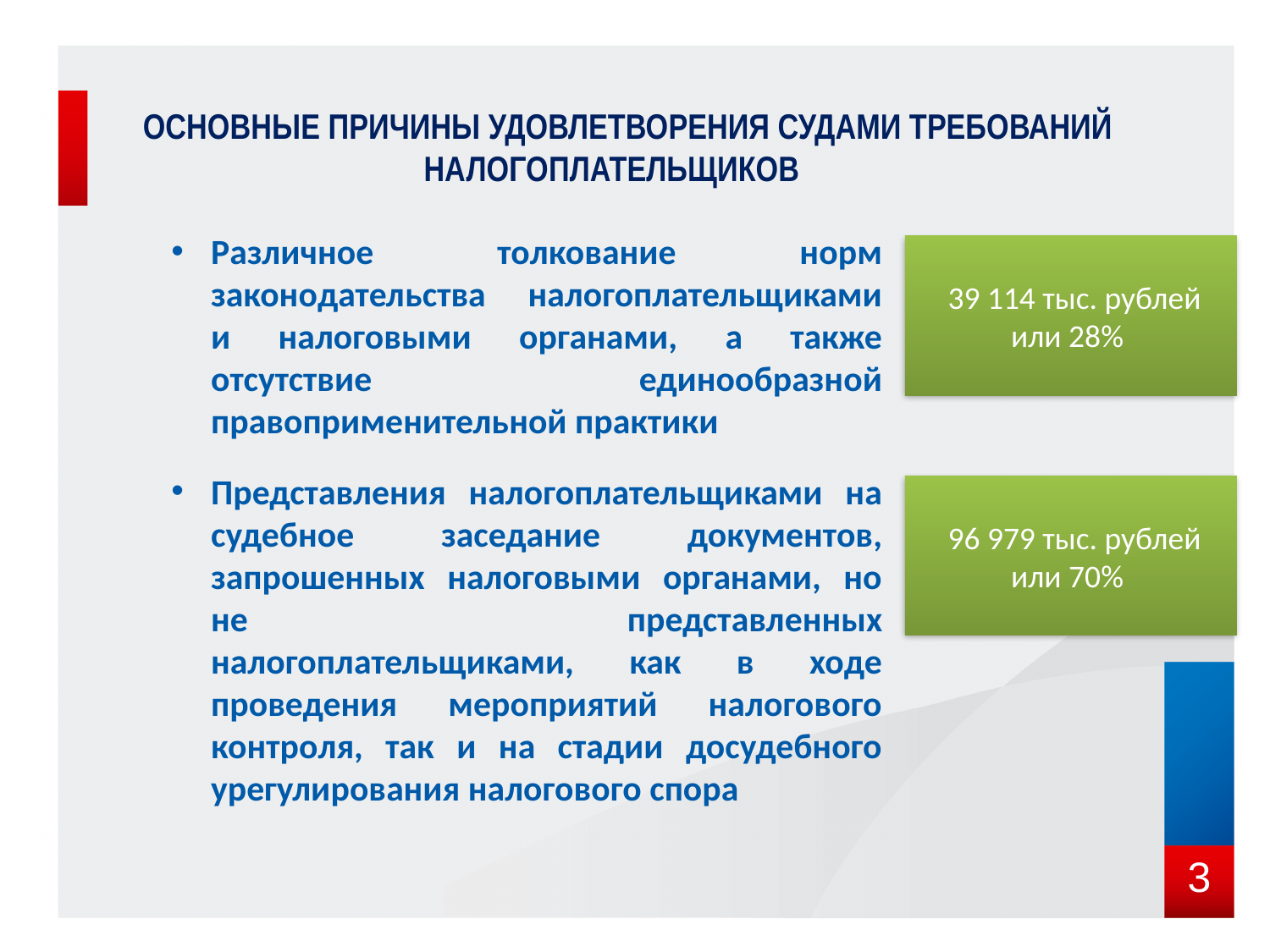

# Основные причины удовлетворения судами требований налогоплательщиков
Различное толкование норм законодательства  налогоплательщиками и налоговыми органами, а также отсутствие единообразной правоприменительной практики
Представления налогоплательщиками на судебное заседание документов, запрошенных налоговыми органами, но не представленных налогоплательщиками, как в ходе проведения мероприятий налогового контроля, так и на стадии досудебного урегулирования налогового спора

 39 114 тыс. рублей или 28%
 96 979 тыс. рублей или 70%
3